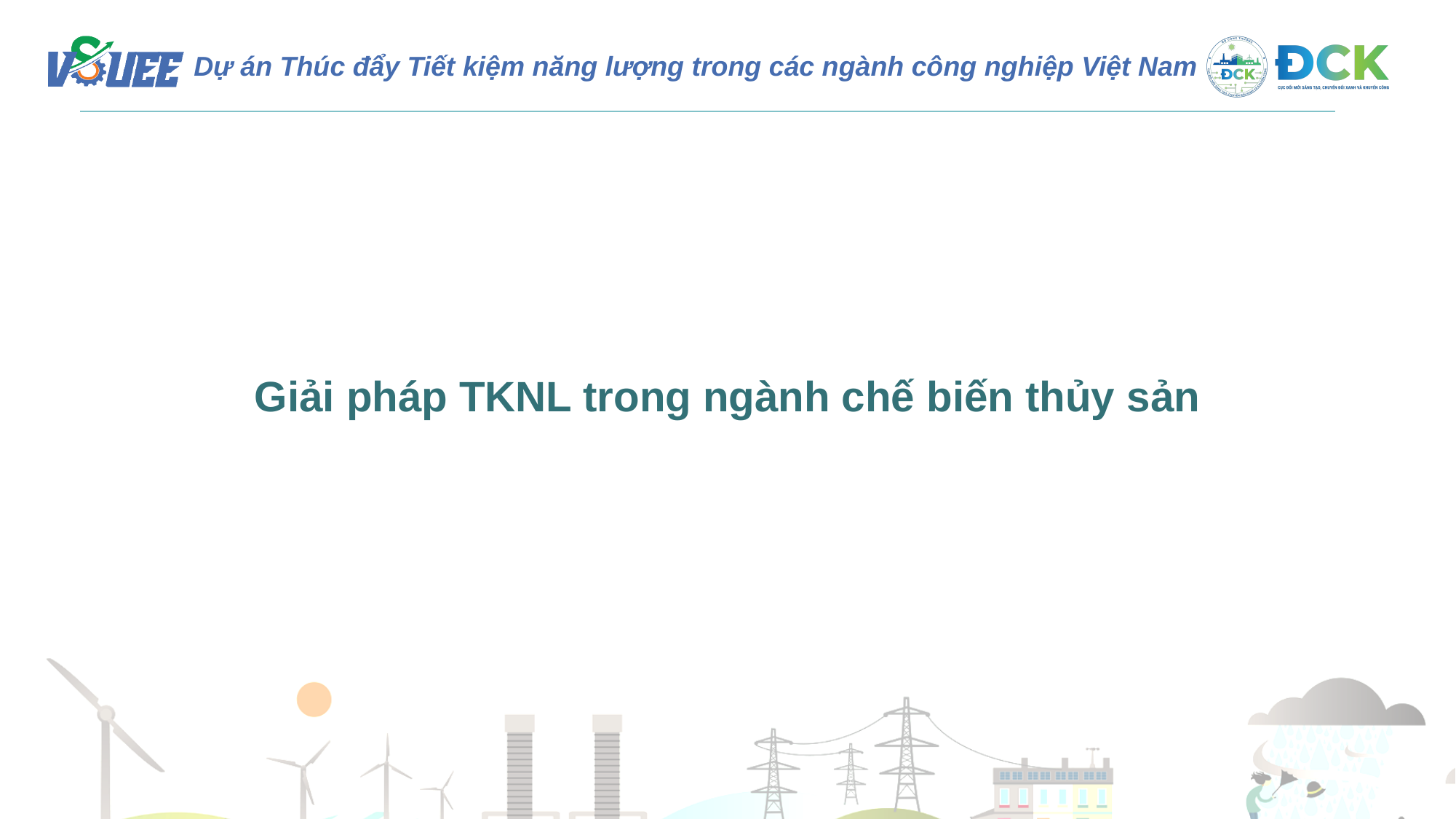

Giải pháp TKNL trong ngành chế biến thủy sản